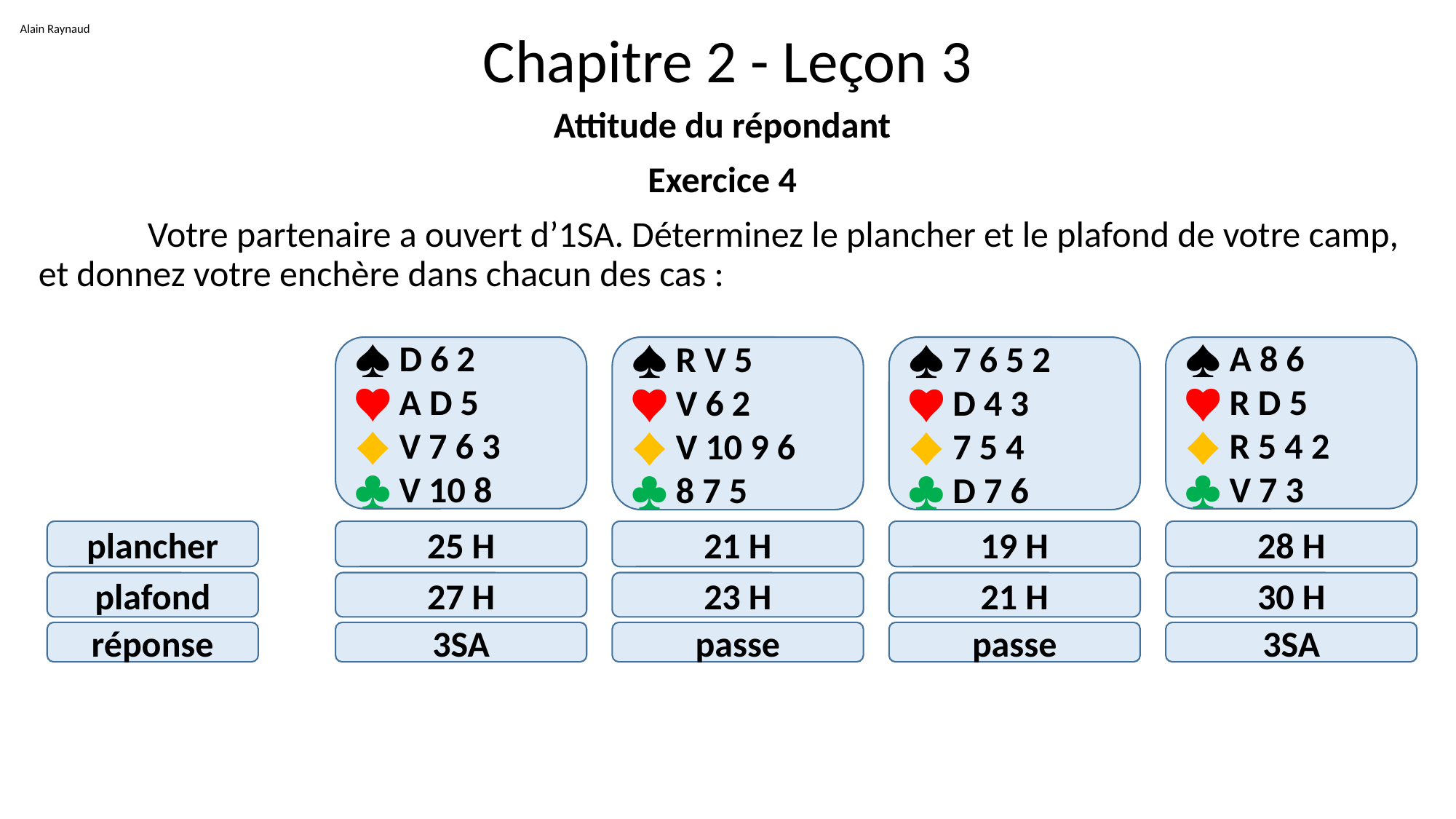

Alain Raynaud
# Chapitre 2 - Leçon 3
Attitude du répondant
Exercice 4
	Votre partenaire a ouvert d’1SA. Déterminez le plancher et le plafond de votre camp, et donnez votre enchère dans chacun des cas :

♠ D 6 2
♥ A D 5
♦ V 7 6 3
♣ V 10 8
♠ R V 5
♥ V 6 2
♦ V 10 9 6
♣ 8 7 5
♠ 7 6 5 2
♥ D 4 3
♦ 7 5 4
♣ D 7 6
♠ A 8 6
♥ R D 5
♦ R 5 4 2
♣ V 7 3
25 H
21 H
19 H
28 H
plancher
27 H
23 H
21 H
30 H
plafond
3SA
passe
passe
3SA
réponse